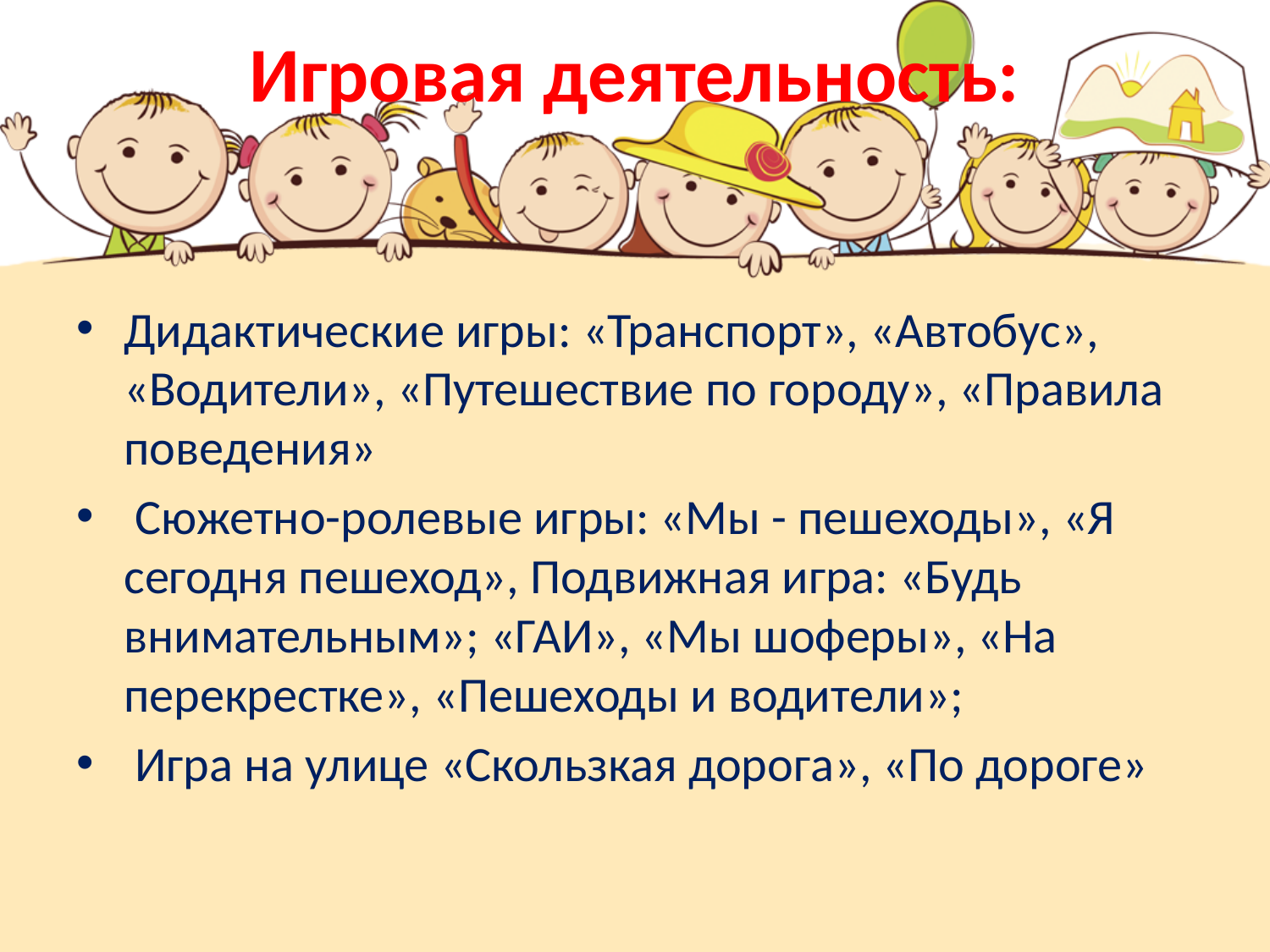

# Игровая деятельность:

Дидактические игры: «Транспорт», «Автобус», «Водители», «Путешествие по городу», «Правила поведения»
 Сюжетно-ролевые игры: «Мы - пешеходы», «Я сегодня пешеход», Подвижная игра: «Будь внимательным»; «ГАИ», «Мы шоферы», «На перекрестке», «Пешеходы и водители»;
 Игра на улице «Скользкая дорога», «По дороге»